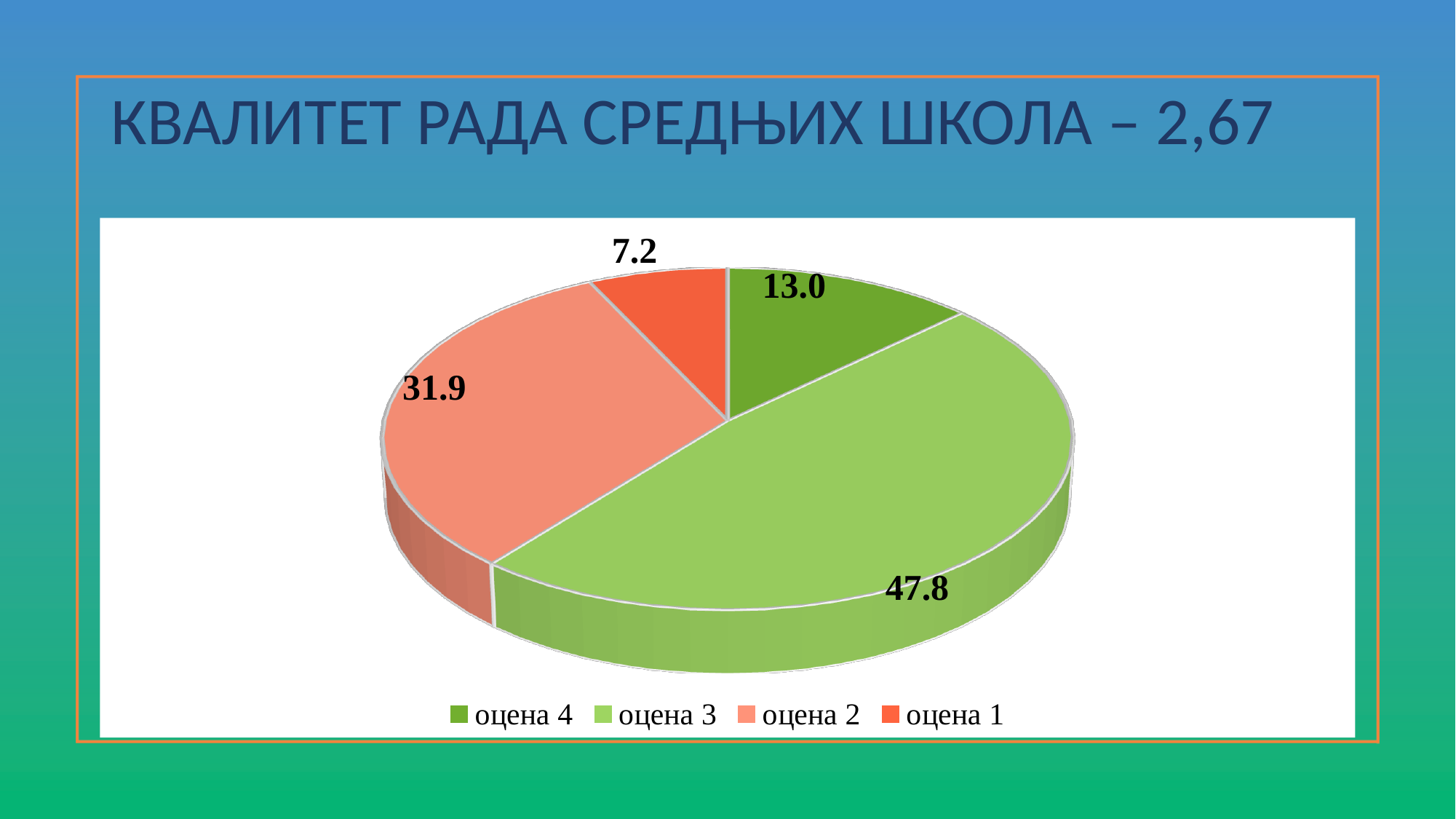

# КВАЛИТЕТ РАДА СРЕДЊИХ ШКОЛА – 2,67

[unsupported chart]